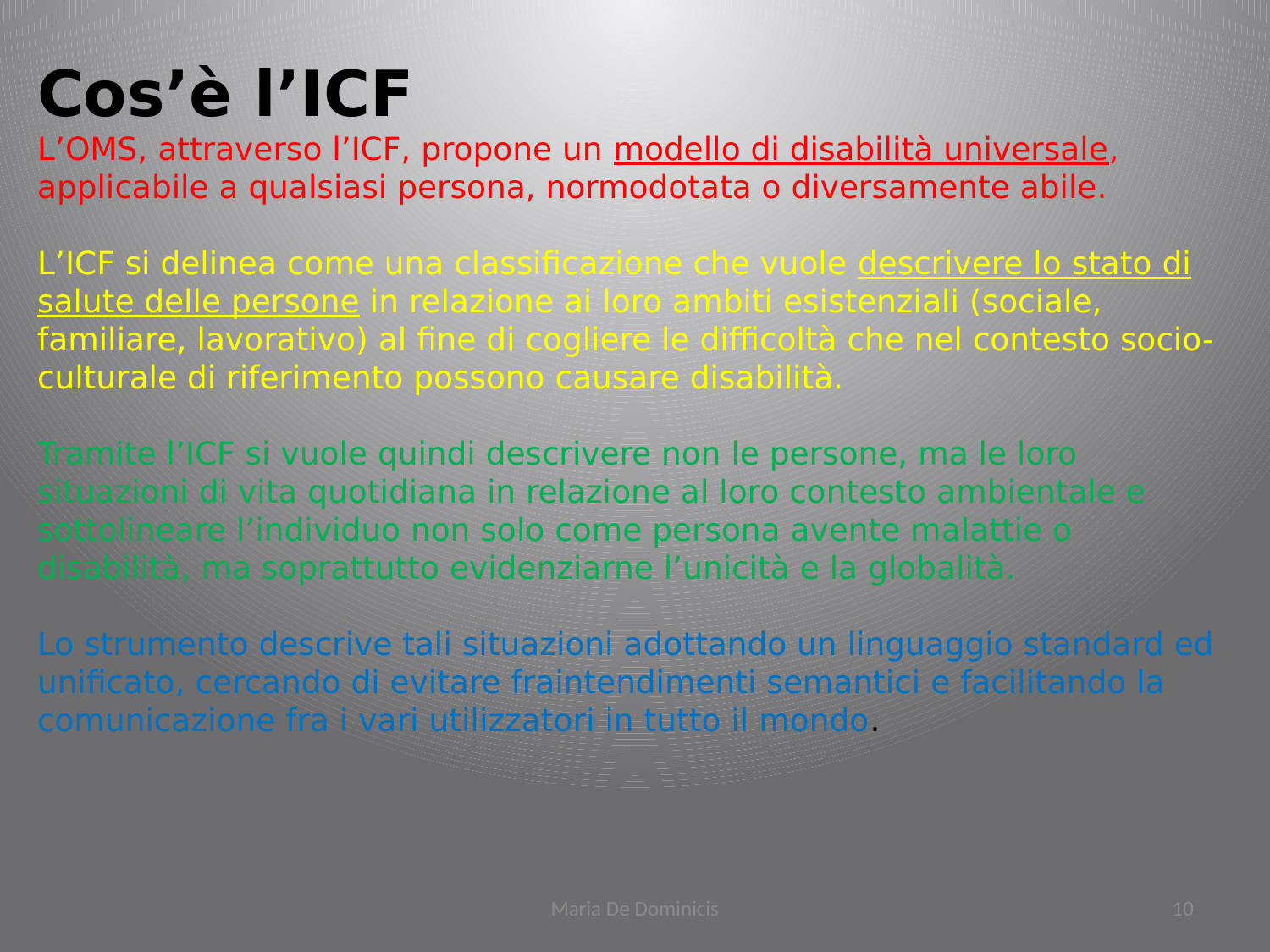

Cos’è l’ICF
L’OMS, attraverso l’ICF, propone un modello di disabilità universale, applicabile a qualsiasi persona, normodotata o diversamente abile.
L’ICF si delinea come una classificazione che vuole descrivere lo stato di salute delle persone in relazione ai loro ambiti esistenziali (sociale, familiare, lavorativo) al fine di cogliere le difficoltà che nel contesto socio-culturale di riferimento possono causare disabilità.
Tramite l’ICF si vuole quindi descrivere non le persone, ma le loro situazioni di vita quotidiana in relazione al loro contesto ambientale e sottolineare l’individuo non solo come persona avente malattie o disabilità, ma soprattutto evidenziarne l’unicità e la globalità.
Lo strumento descrive tali situazioni adottando un linguaggio standard ed unificato, cercando di evitare fraintendimenti semantici e facilitando la comunicazione fra i vari utilizzatori in tutto il mondo.
Maria De Dominicis
10